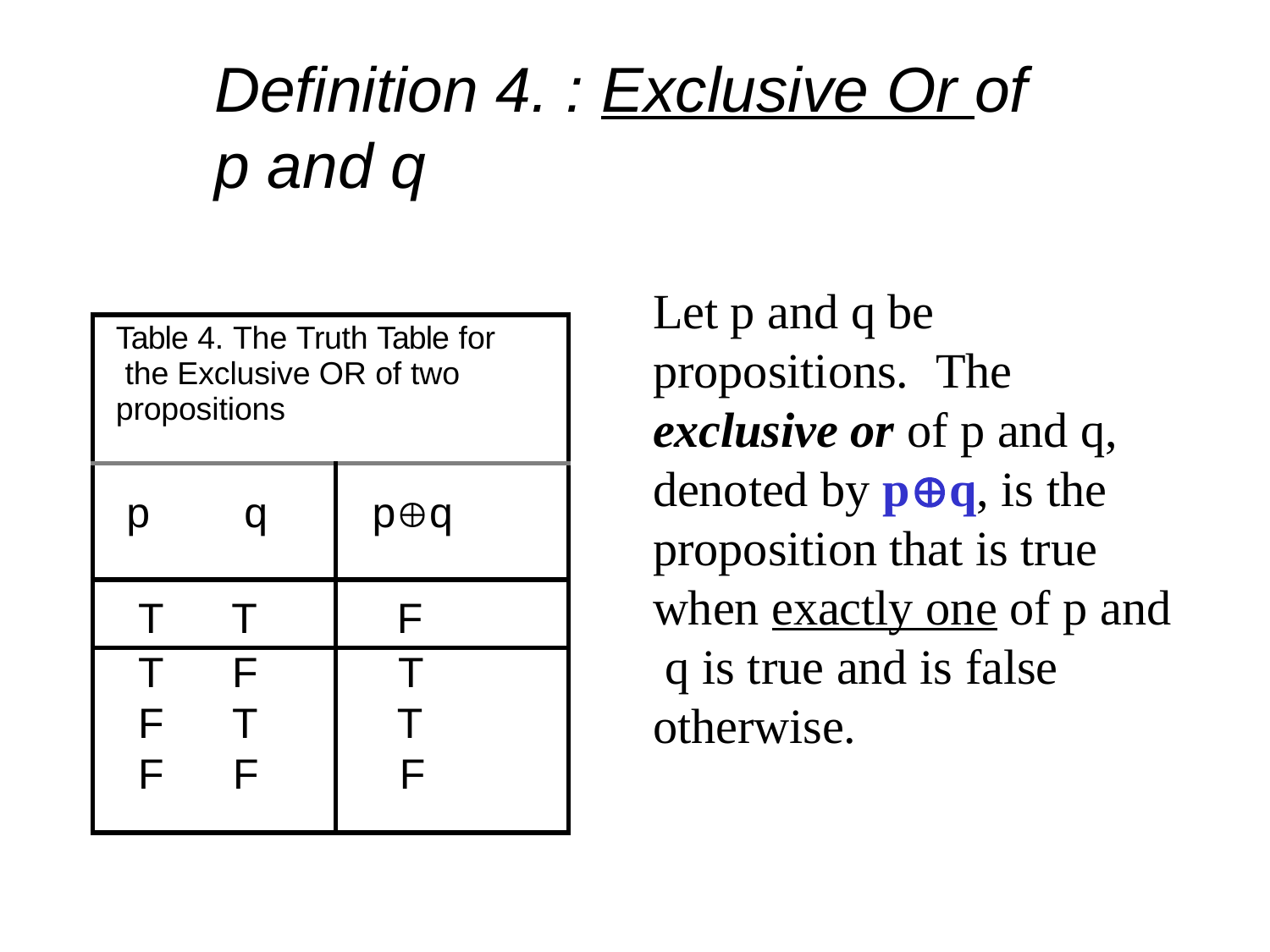

# Definition 4. : Exclusive Or of p and q
Let p and q be  propositions.	The  exclusive or of p and q,  denoted by p⊕q, is the  proposition that is true  when exactly one of p and  q is true and is false  otherwise.
| Table 4. The Truth Table for the Exclusive OR of two propositions |  |  |
| --- | --- | --- |
| p | q | p⊕q |
| T | T | F |
| T | F | T |
| F | T | T |
| F | F | F |